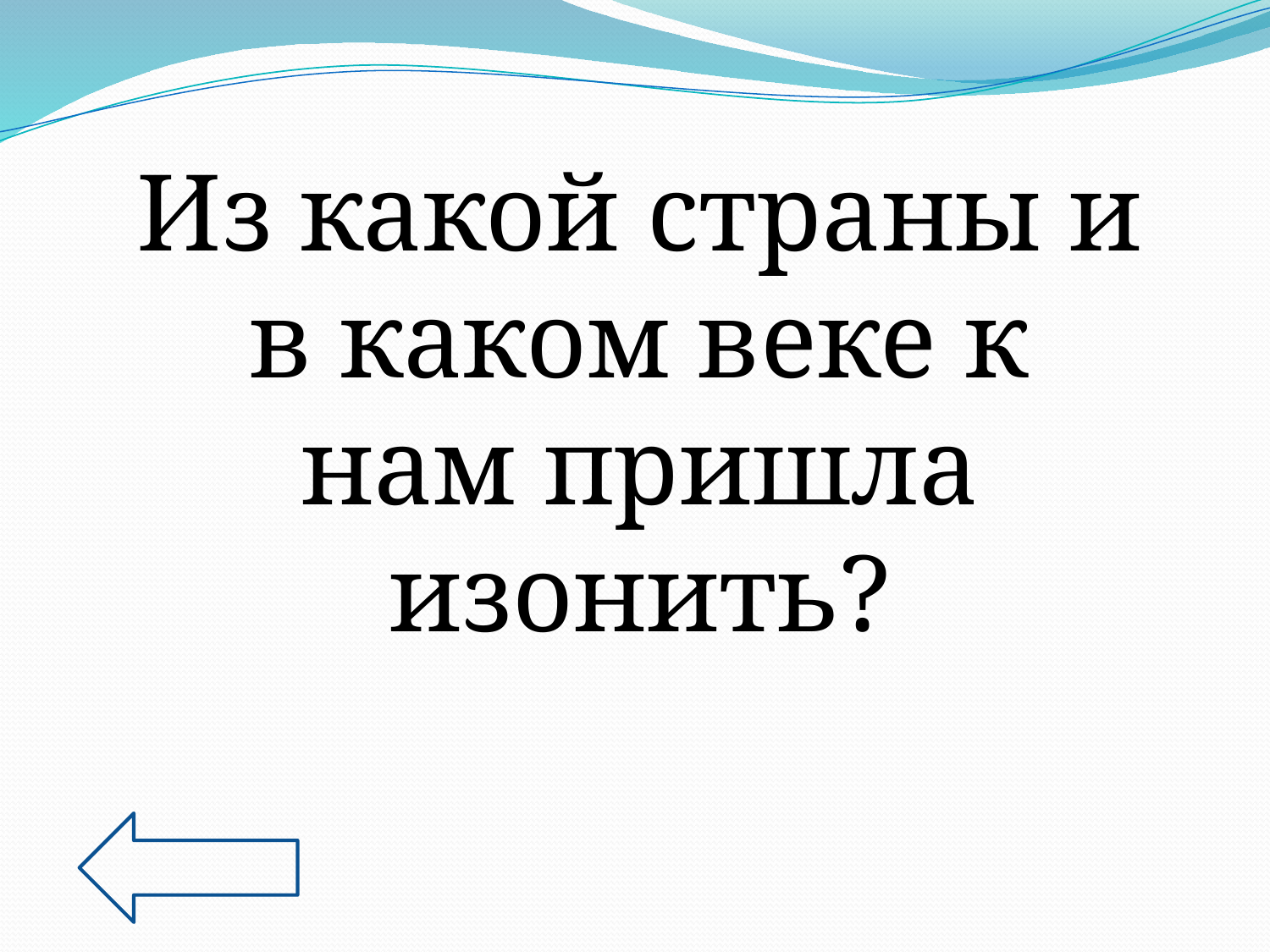

Из какой страны и в каком веке к нам пришла изонить?